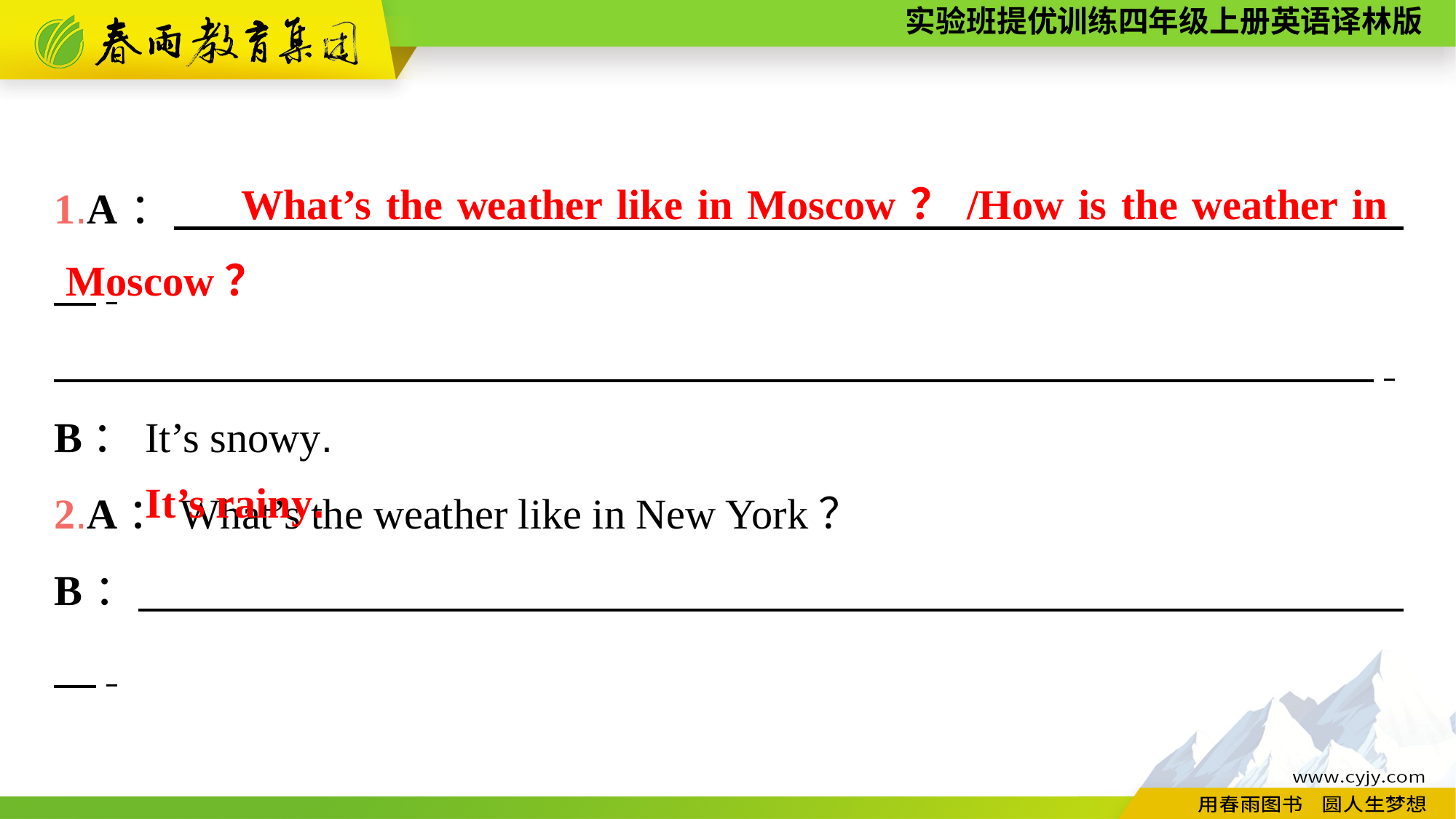

What’s the weather like in Moscow？/How is the weather in Moscow？
1.A：　　　　　　　　　　　　　　　　　　　　　　　　　　   　　.
　　　　　　　　           　　　　　　　　　　　　　　　　　　   　　.
B：It’s snowy.
2.A：What’s the weather like in New York？
B：　　　　　　　　　　　   　　　　　　　　　　　　　　　　　　.
It’s rainy.